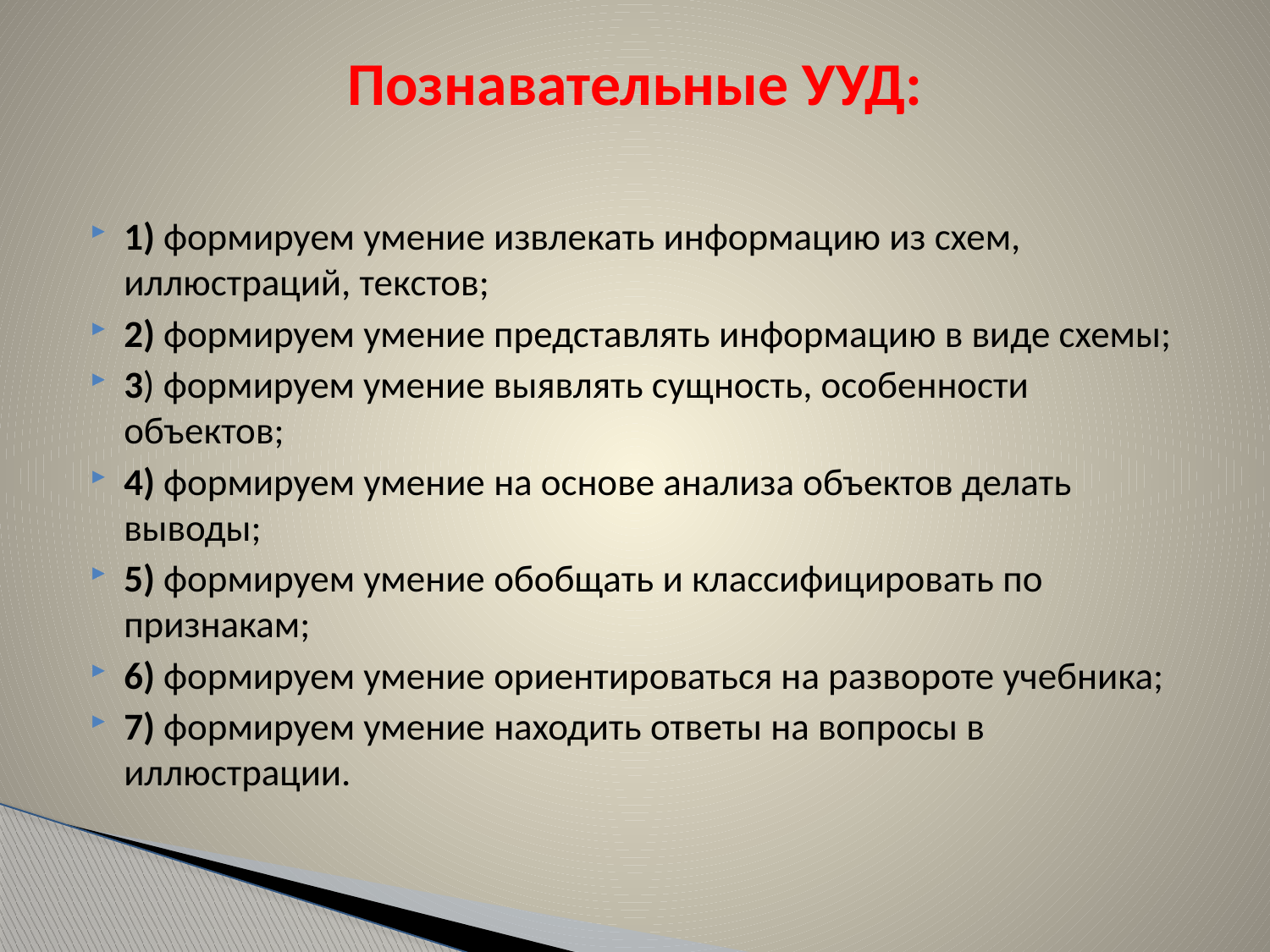

# Познавательные УУД:
1) формируем умение извлекать информацию из схем, иллюстраций, текстов;
2) формируем умение представлять информацию в виде схемы;
3) формируем умение выявлять сущность, особенности объектов;
4) формируем умение на основе анализа объектов делать выводы;
5) формируем умение обобщать и классифицировать по признакам;
6) формируем умение ориентироваться на развороте учебника;
7) формируем умение находить ответы на вопросы в иллюстрации.